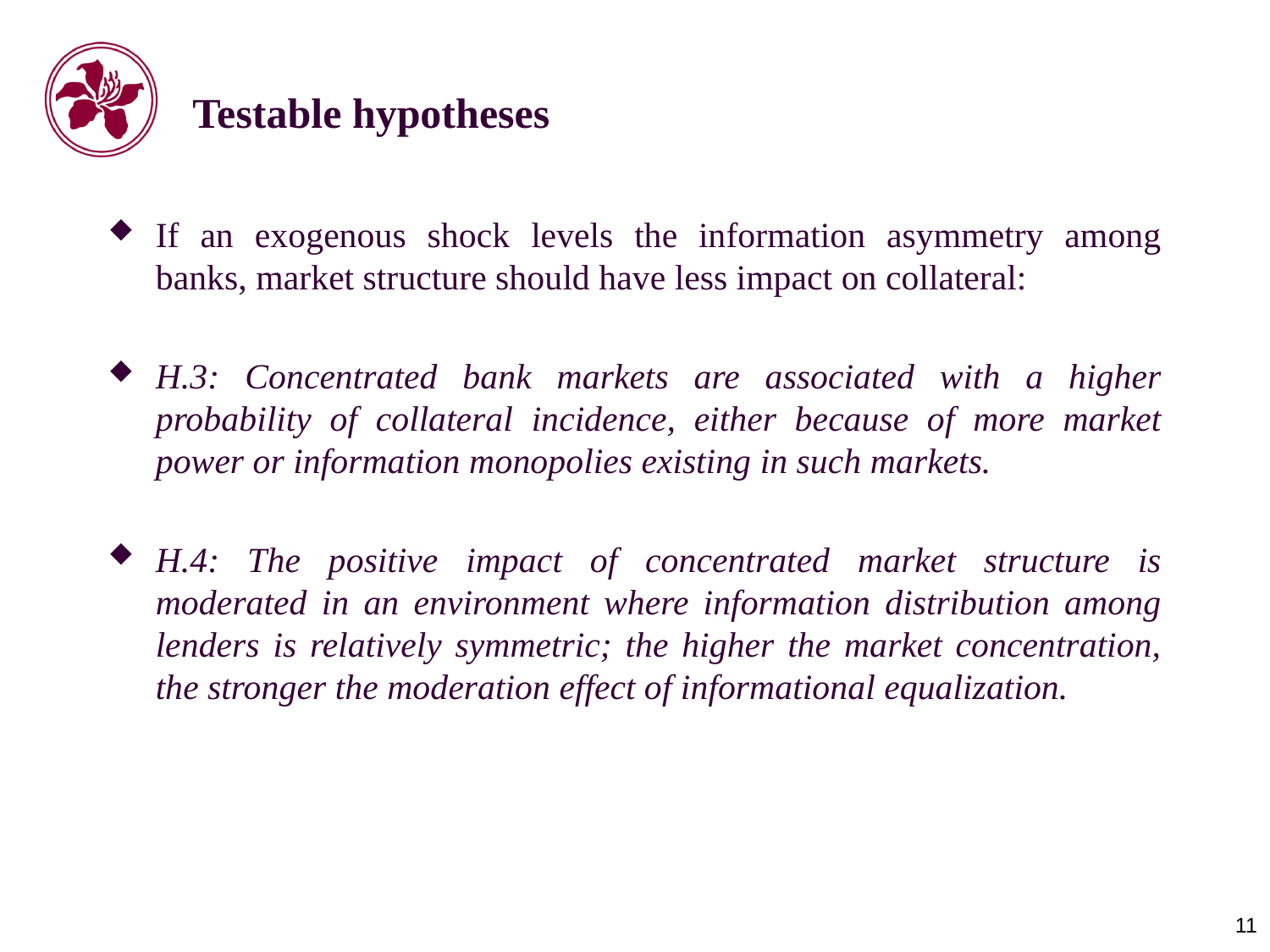

# Testable hypotheses
If an exogenous shock levels the information asymmetry among banks, market structure should have less impact on collateral:

H.3: Concentrated bank markets are associated with a higher probability of collateral incidence, either because of more market power or information monopolies existing in such markets.

H.4: The positive impact of concentrated market structure is moderated in an environment where information distribution among lenders is relatively symmetric; the higher the market concentration, the stronger the moderation effect of informational equalization.

11